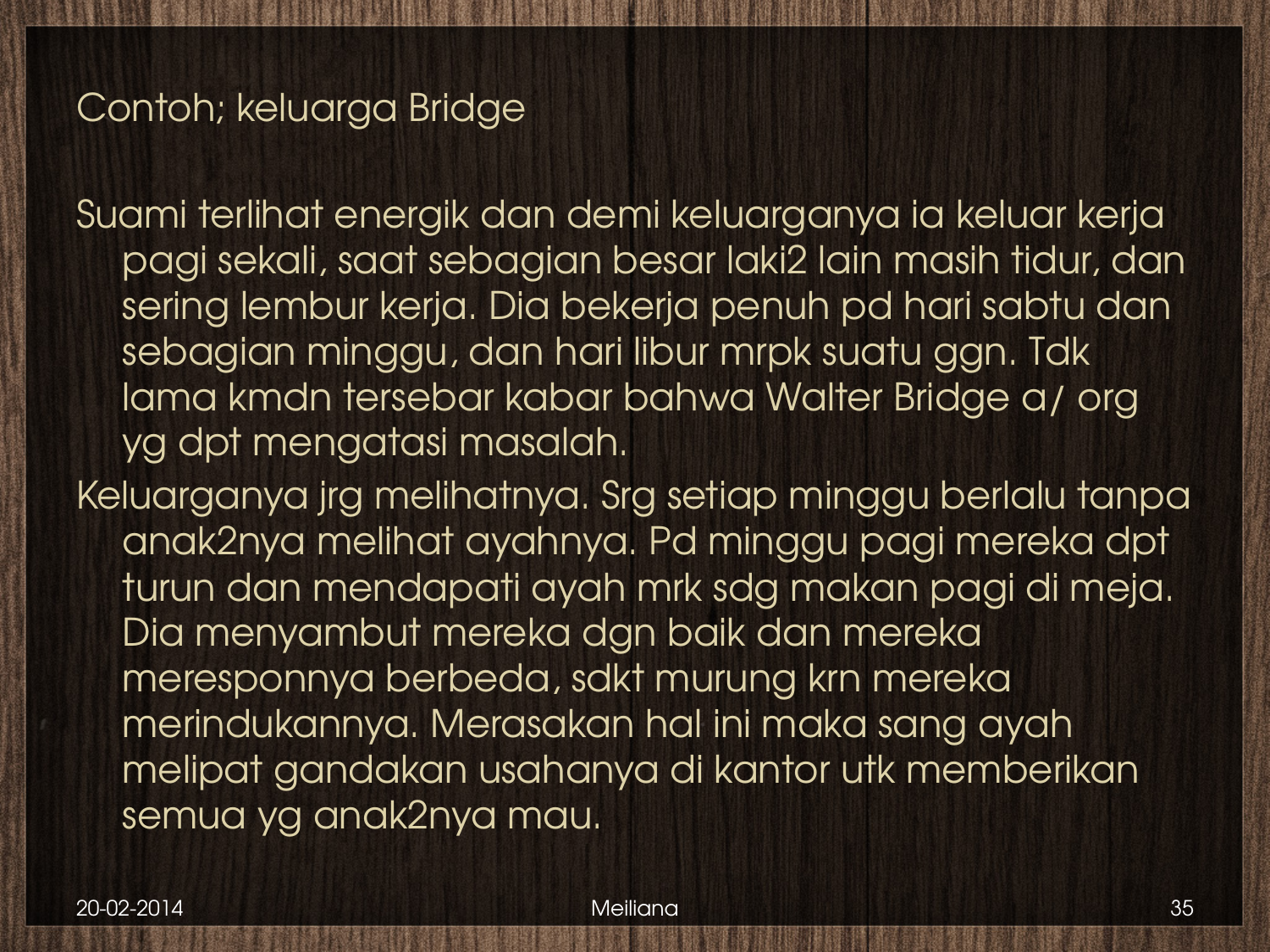

#
Contoh; keluarga Bridge

Suami terlihat energik dan demi keluarganya ia keluar kerja pagi sekali, saat sebagian besar laki2 lain masih tidur, dan sering lembur kerja. Dia bekerja penuh pd hari sabtu dan sebagian minggu, dan hari libur mrpk suatu ggn. Tdk lama kmdn tersebar kabar bahwa Walter Bridge a/ org yg dpt mengatasi masalah.
Keluarganya jrg melihatnya. Srg setiap minggu berlalu tanpa anak2nya melihat ayahnya. Pd minggu pagi mereka dpt turun dan mendapati ayah mrk sdg makan pagi di meja. Dia menyambut mereka dgn baik dan mereka meresponnya berbeda, sdkt murung krn mereka merindukannya. Merasakan hal ini maka sang ayah melipat gandakan usahanya di kantor utk memberikan semua yg anak2nya mau.
20-02-2014
Meiliana
35